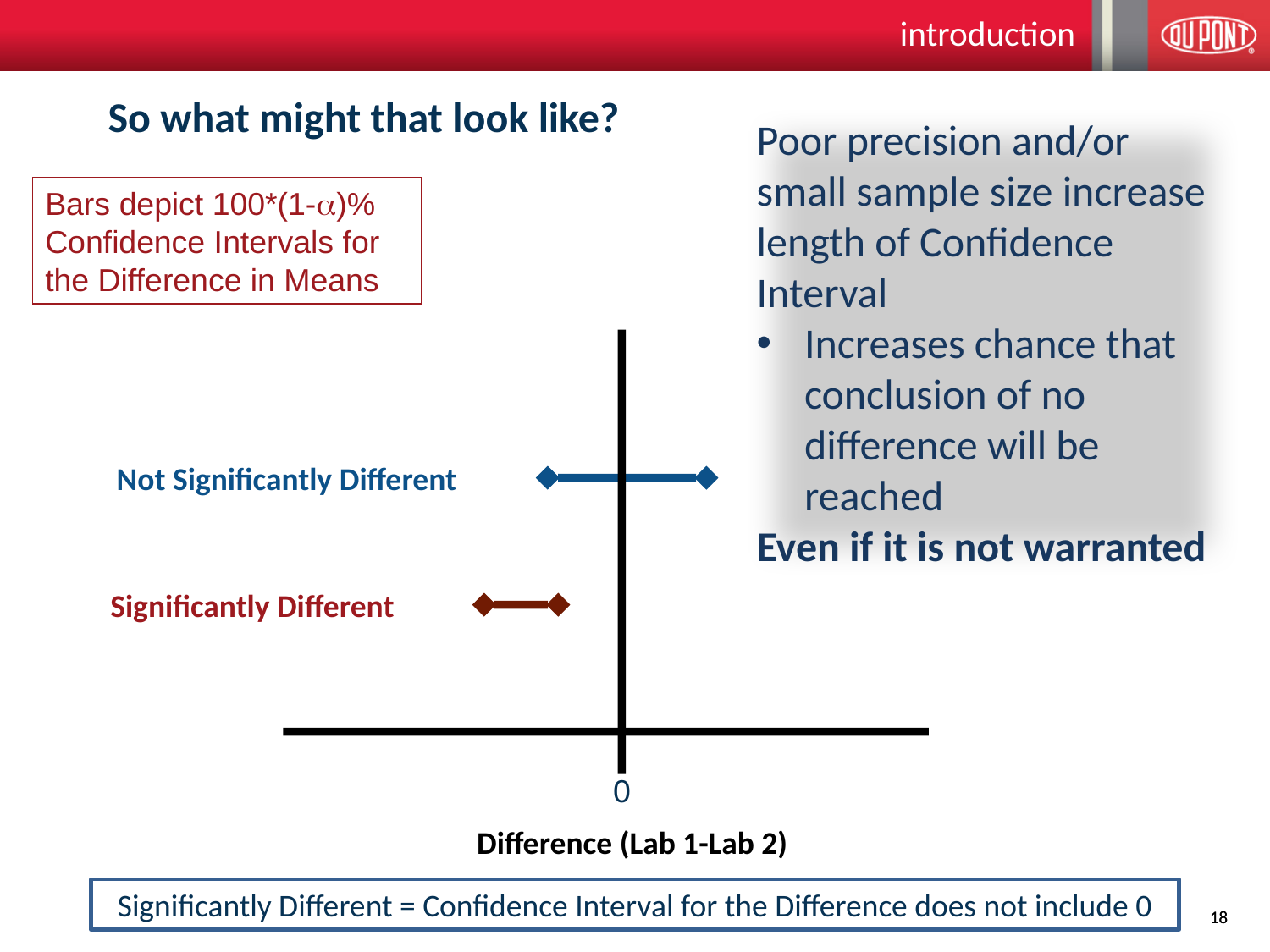

introduction
# So what might that look like?
Poor precision and/or small sample size increase length of Confidence Interval
Increases chance that conclusion of no difference will be reached
Even if it is not warranted
Bars depict 100*(1-α)% Confidence Intervals for the Difference in Means

0
Difference (Lab 1-Lab 2)
Not Significantly Different

Significantly Different

Significantly Different = Confidence Interval for the Difference does not include 0